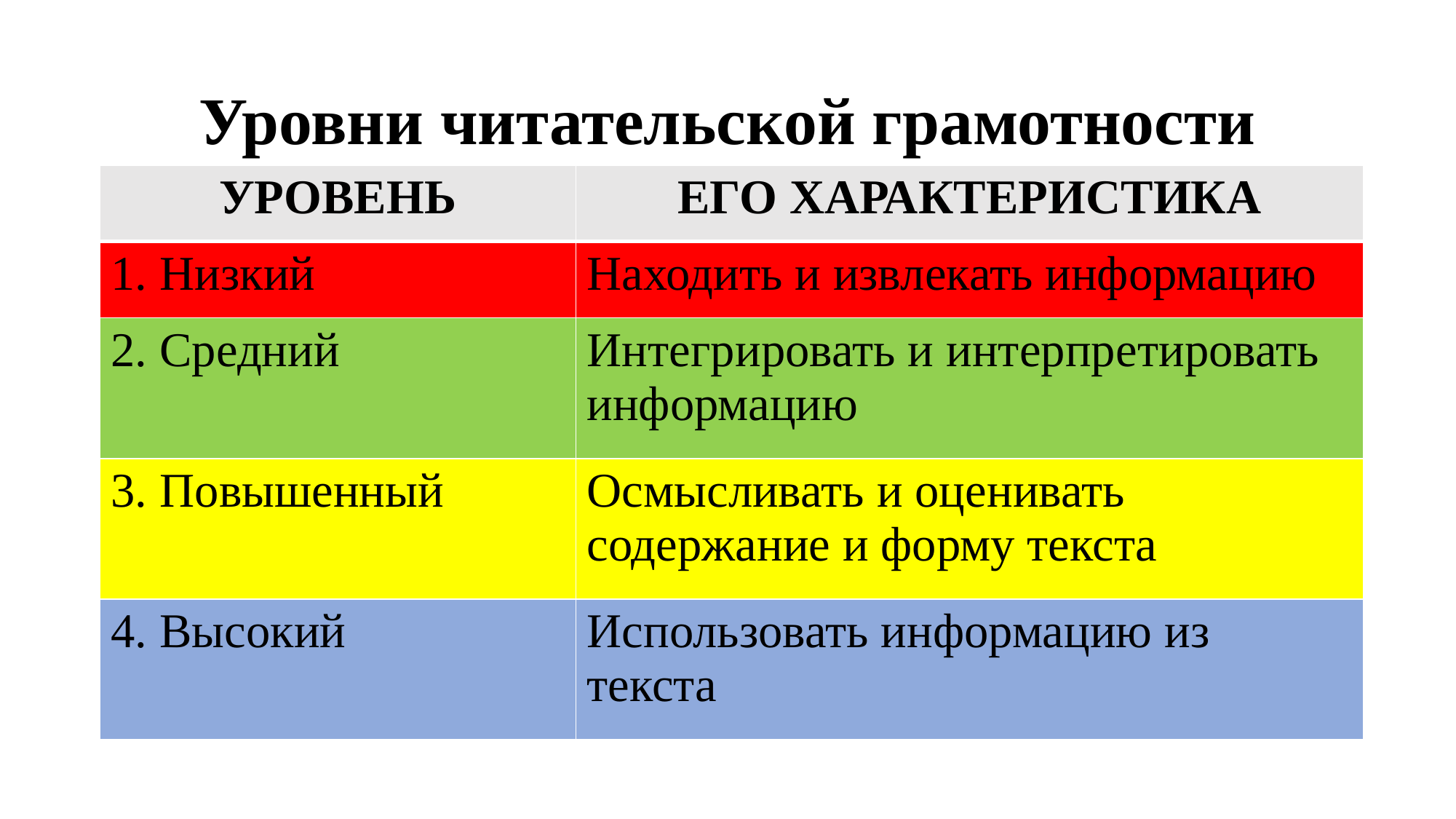

# Уровни читательской грамотности
| УРОВЕНЬ | ЕГО ХАРАКТЕРИСТИКА |
| --- | --- |
| 1. Низкий | Находить и извлекать информацию |
| 2. Средний | Интегрировать и интерпретировать информацию |
| 3. Повышенный | Осмысливать и оценивать содержание и форму текста |
| 4. Высокий | Использовать информацию из текста |